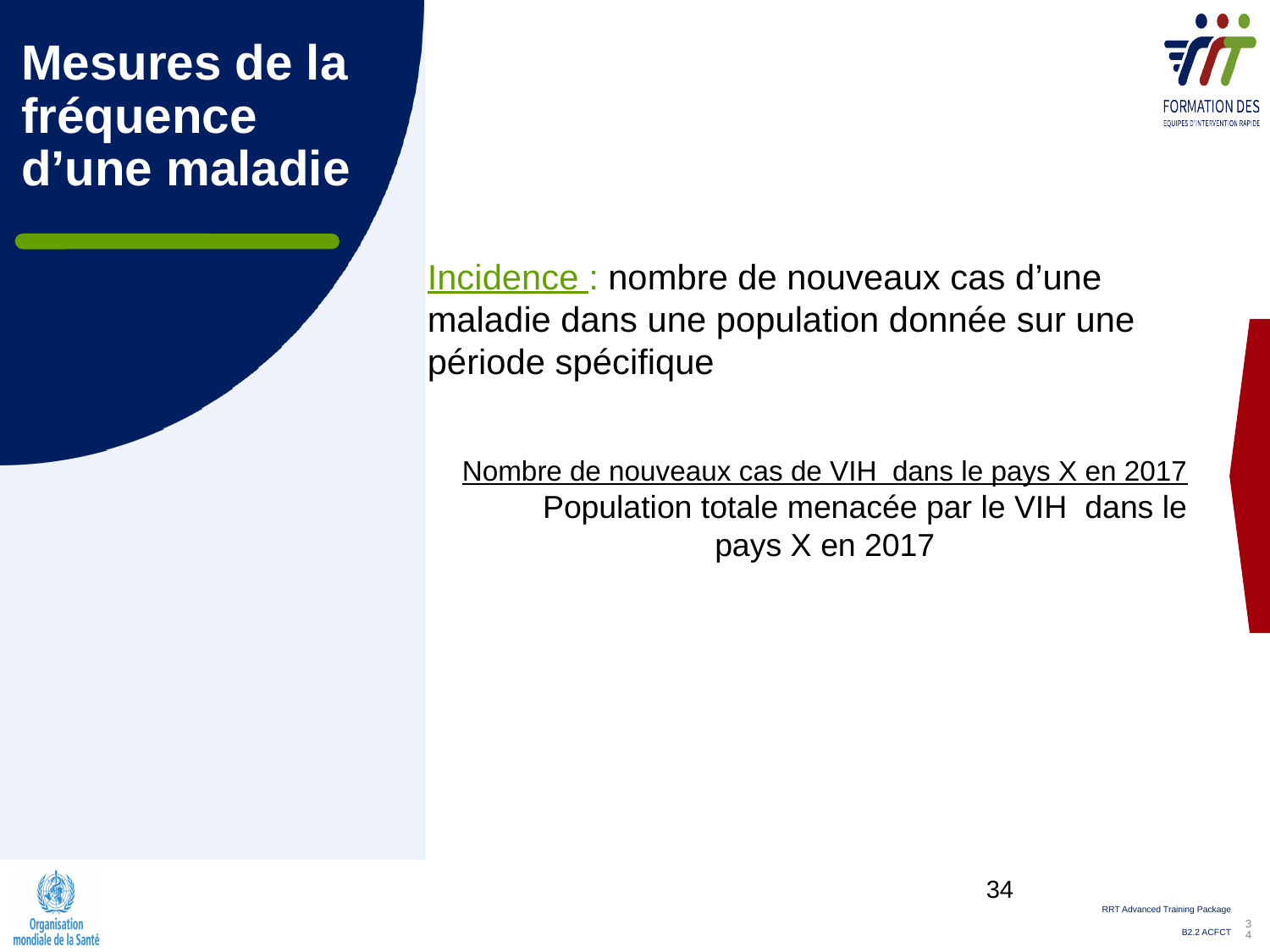

# Mesures de la fréquence d’une maladie

Incidence : nombre de nouveaux cas d’une maladie dans une population donnée sur une période spécifique

Nombre de nouveaux cas de VIH  dans le pays X en 2017
         Population totale menacée par le VIH  dans le pays X en 2017

34